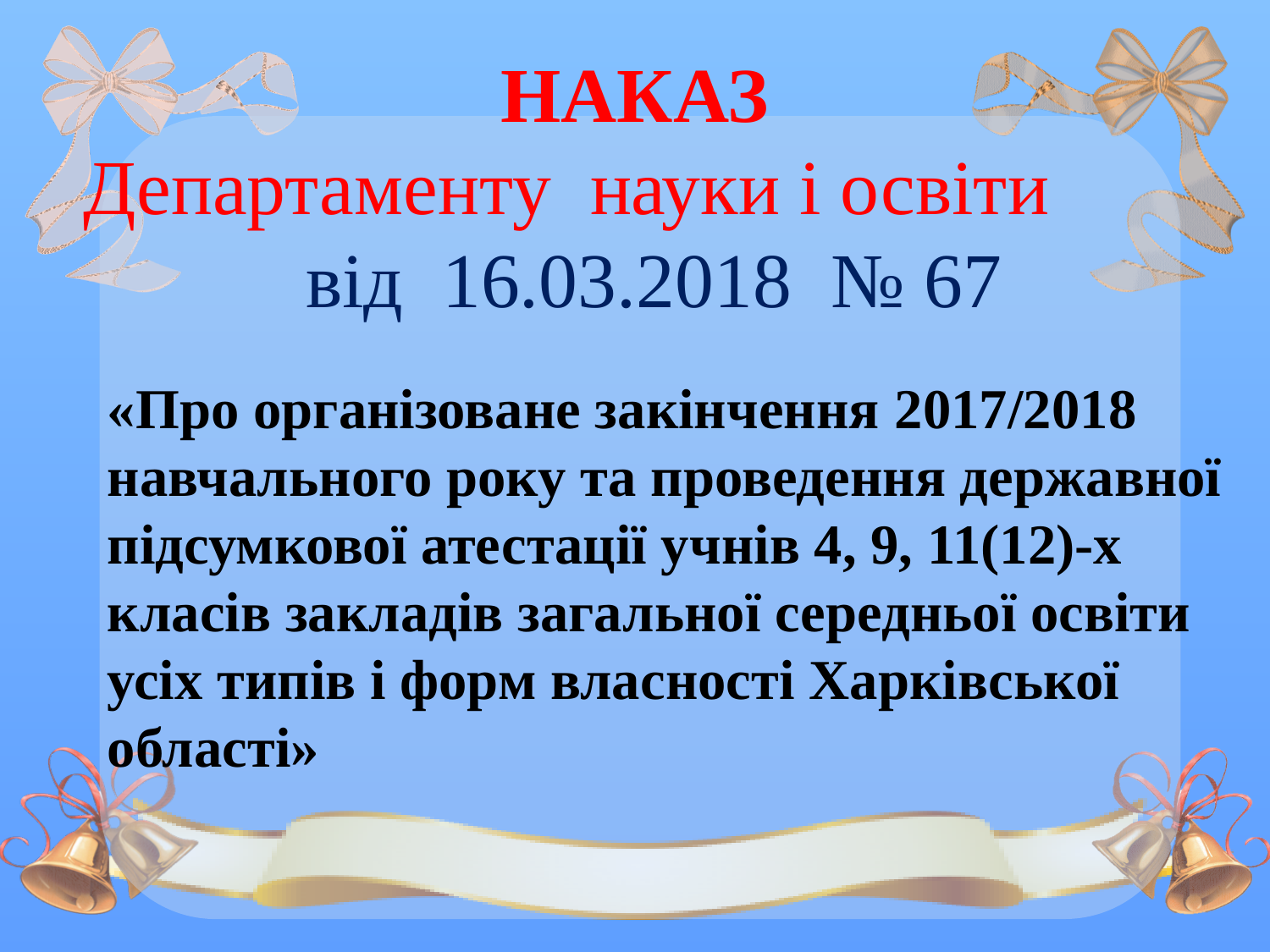

# НАКАЗ Департаменту  науки і освіти          від  16.03.2018  № 67
«Про організоване закінчення 2017/2018 навчального року та проведення державної підсумкової атестації учнів 4, 9, 11(12)-х класів закладів загальної середньої освіти усіх типів і форм власності Харківської області»